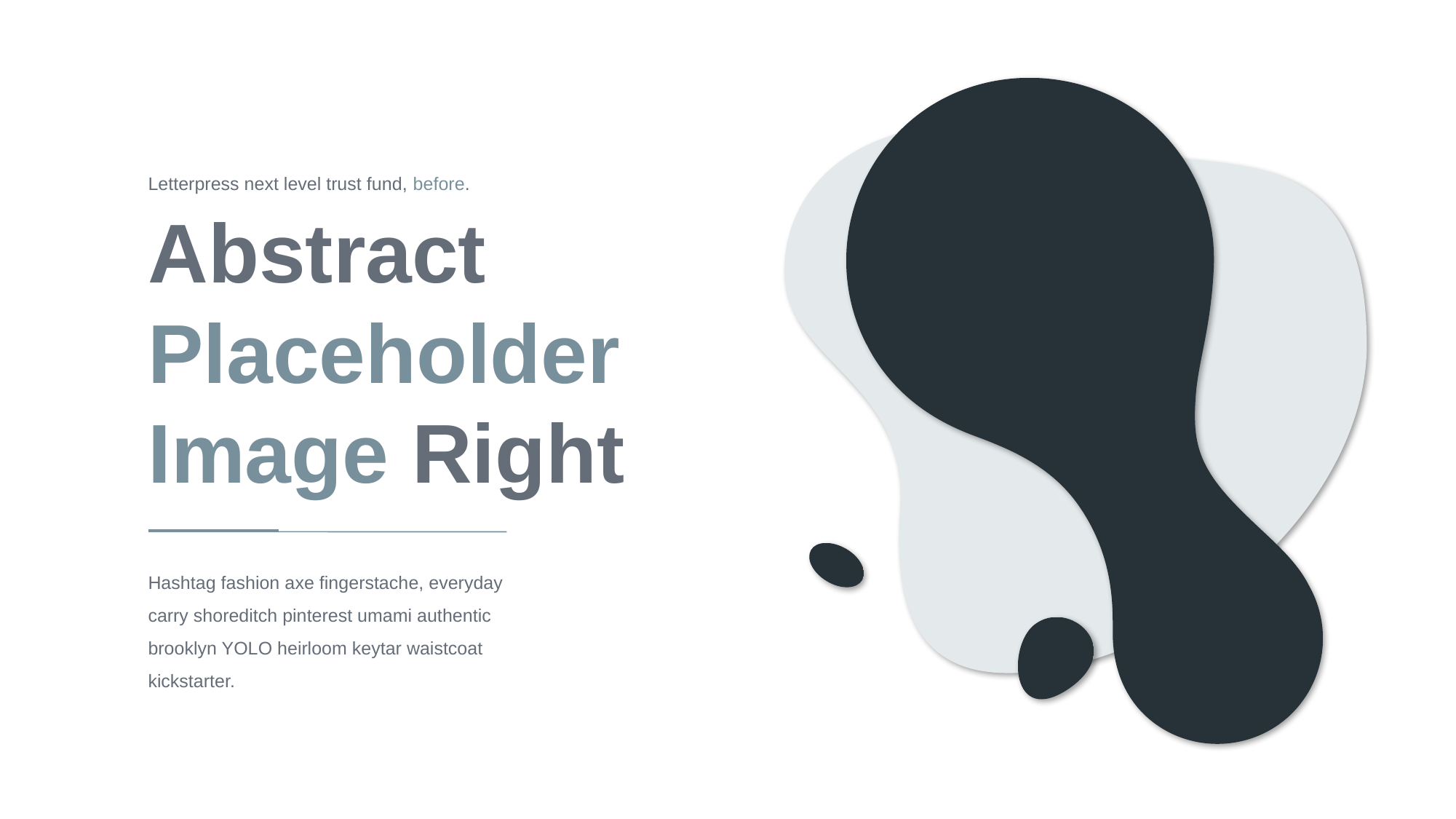

Letterpress next level trust fund, before.

Abstract
Placeholder Image Right

Hashtag fashion axe fingerstache, everyday carry shoreditch pinterest umami authentic brooklyn YOLO heirloom keytar waistcoat kickstarter.